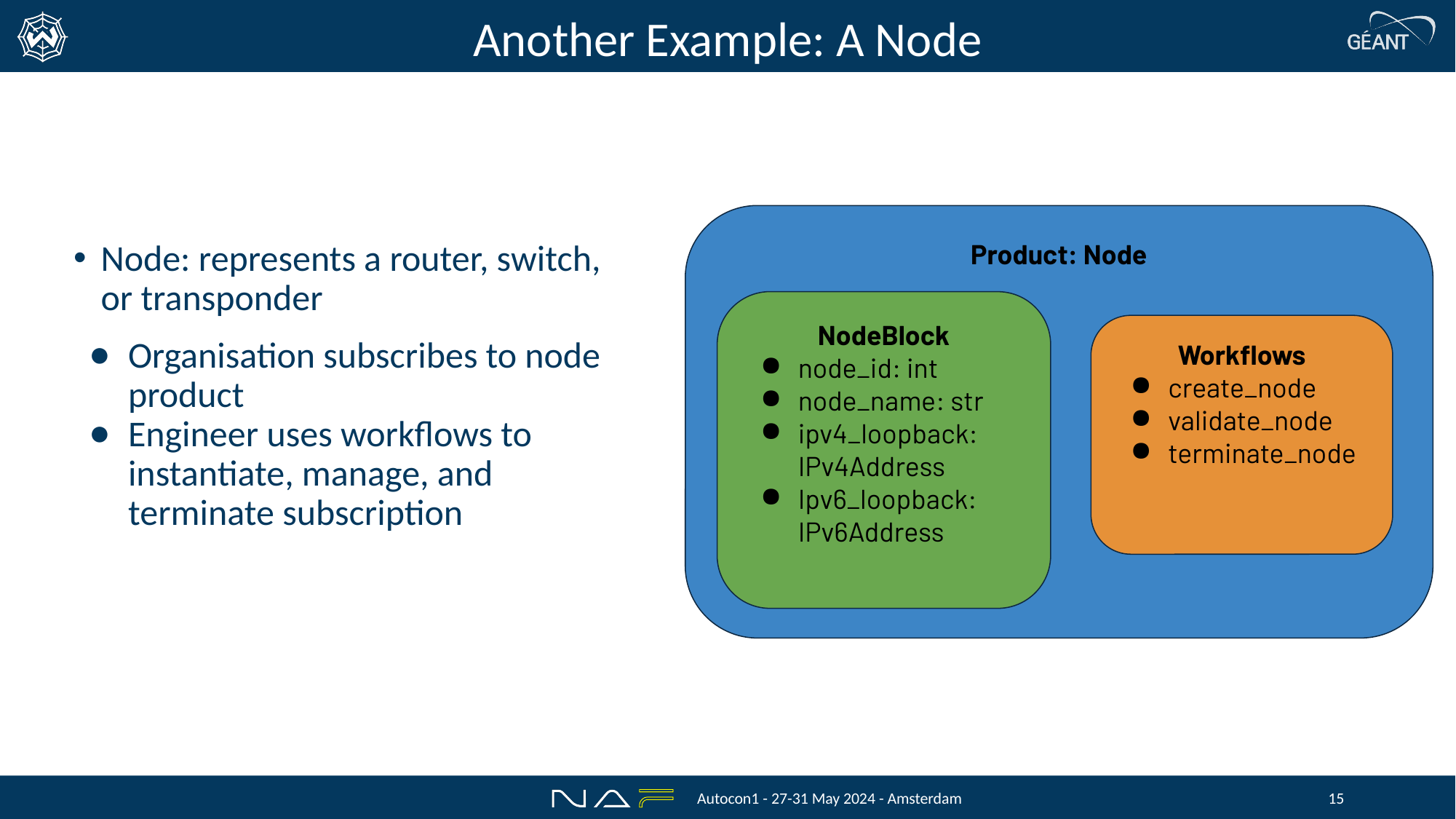

# Another Example: A Node
Product: Node
Node: represents a router, switch, or transponder
Organisation subscribes to node product
Engineer uses workflows to instantiate, manage, and terminate subscription

NodeBlock
node_id: int
node_name: str
ipv4_loopback: IPv4Address
Ipv6_loopback: IPv6Address
Workflows
create_node
validate_node
terminate_node
Autocon1 - 27-31 May 2024 - Amsterdam
15